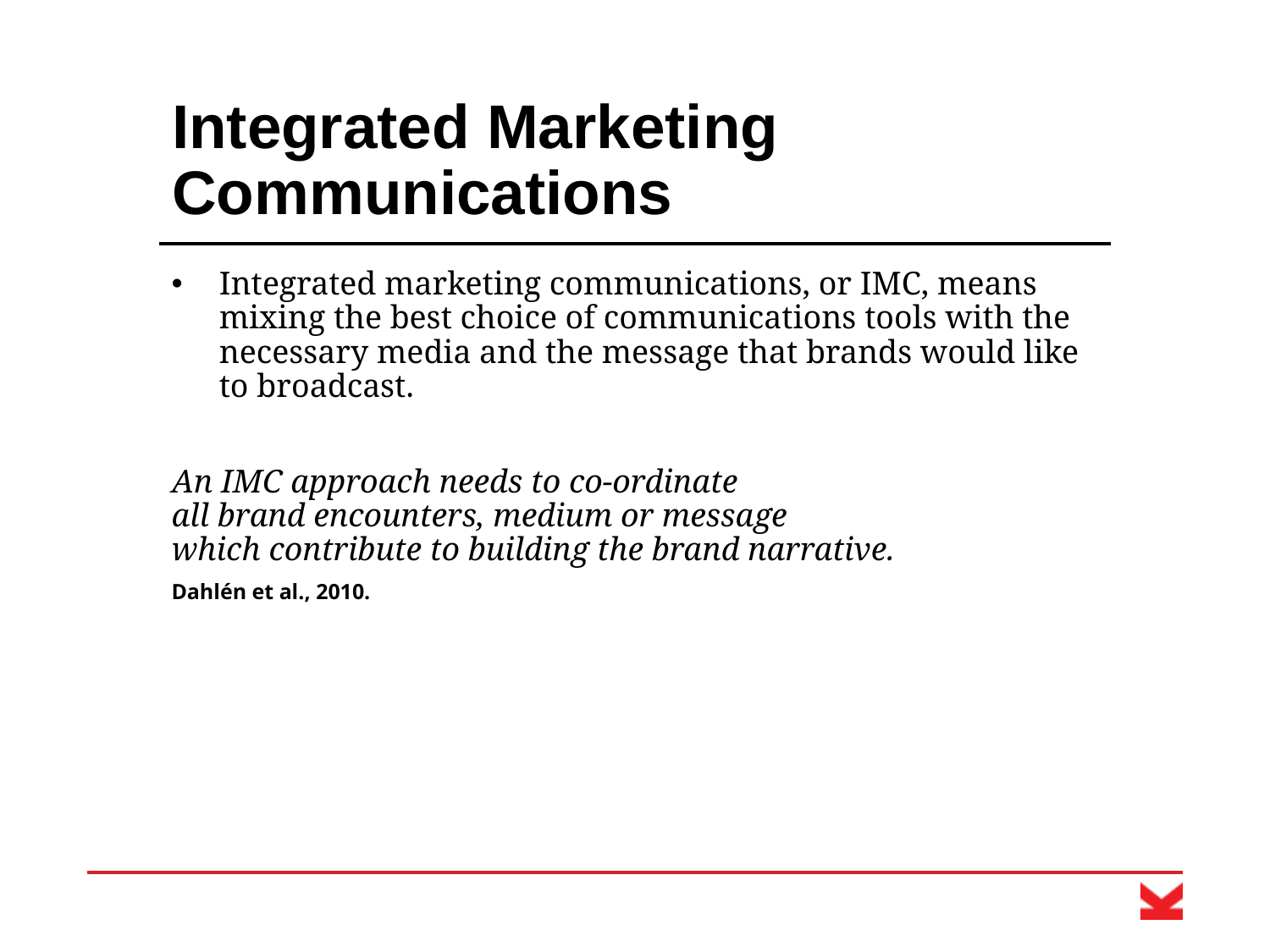

# Integrated Marketing Communications
Integrated marketing communications, or IMC, means mixing the best choice of communications tools with the necessary media and the message that brands would like to broadcast.

An IMC approach needs to co-ordinate
all brand encounters, medium or message
which contribute to building the brand narrative.
Dahlén et al., 2010.